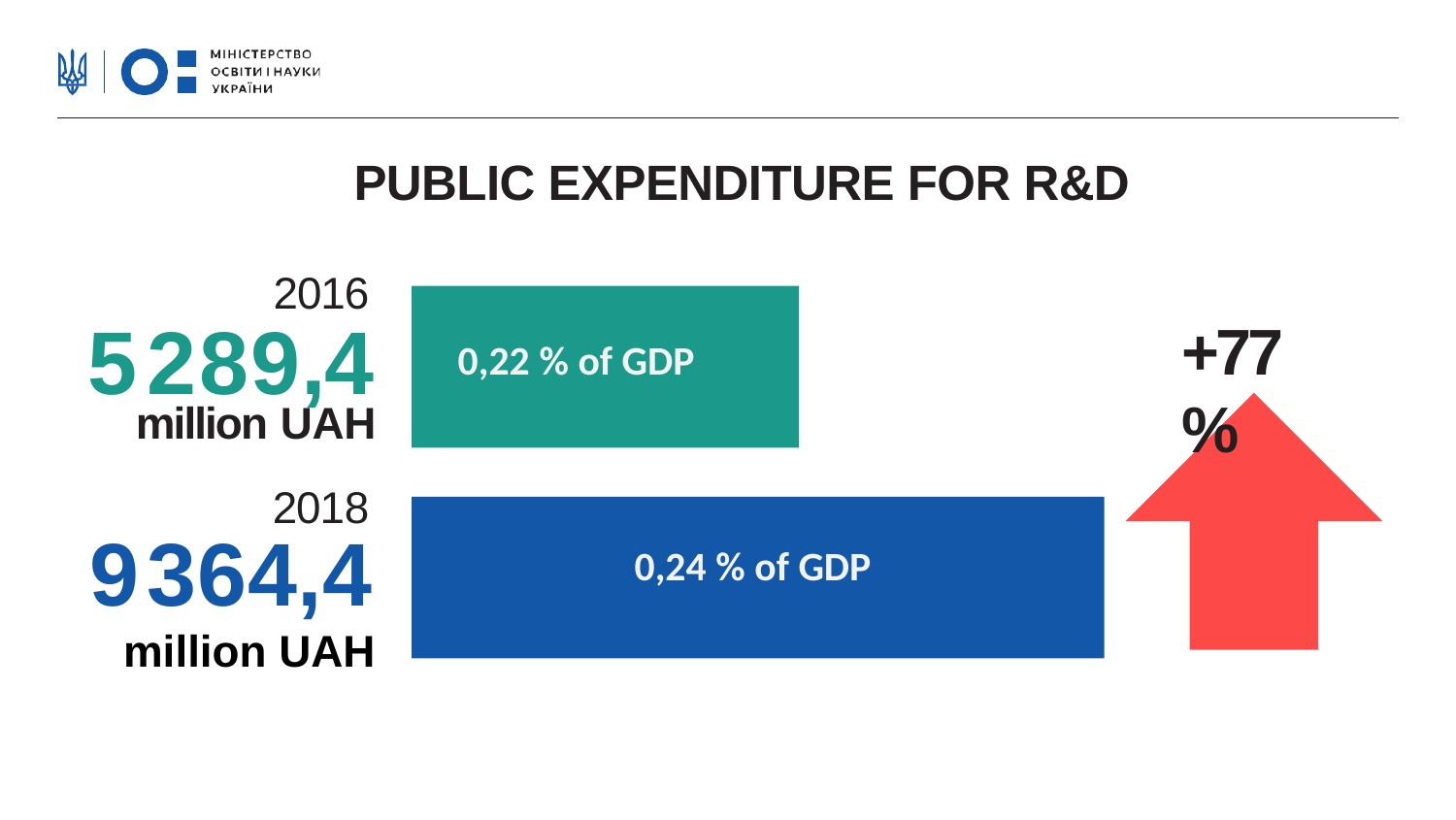

PUBLIC EXPENDITURE FOR R&D
2016

     0,22 % of GDP
# 5289,4
+77%
 million UAH
             2018

                           0,24 % of GDP
9364,4
million UAH